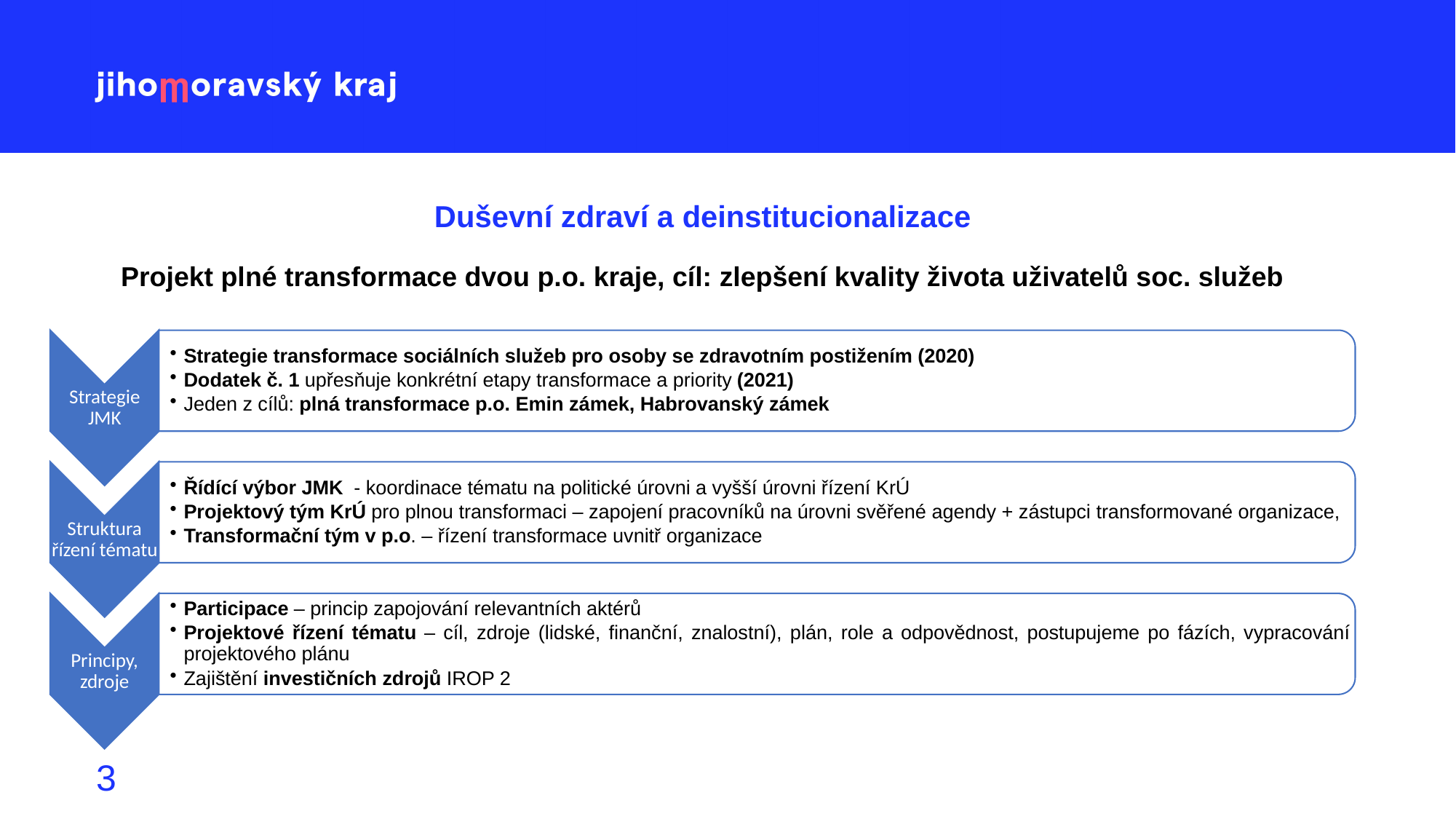

# Duševní zdraví a deinstitucionalizace Projekt plné transformace dvou p.o. kraje, cíl: zlepšení kvality života uživatelů soc. služeb
Strategie JMK
Strategie transformace sociálních služeb pro osoby se zdravotním postižením (2020)
Dodatek č. 1 upřesňuje konkrétní etapy transformace a priority (2021)
Jeden z cílů: plná transformace p.o. Emin zámek, Habrovanský zámek
Struktura řízení tématu
Řídící výbor JMK  - koordinace tématu na politické úrovni a vyšší úrovni řízení KrÚ
Projektový tým KrÚ pro plnou transformaci – zapojení pracovníků na úrovni svěřené agendy + zástupci transformované organizace,
Transformační tým v p.o. – řízení transformace uvnitř organizace
Principy, zdroje
Participace – princip zapojování relevantních aktérů
Projektové řízení tématu – cíl, zdroje (lidské, finanční, znalostní), plán, role a odpovědnost, postupujeme po fázích, vypracování projektového plánu
Zajištění investičních zdrojů IROP 2